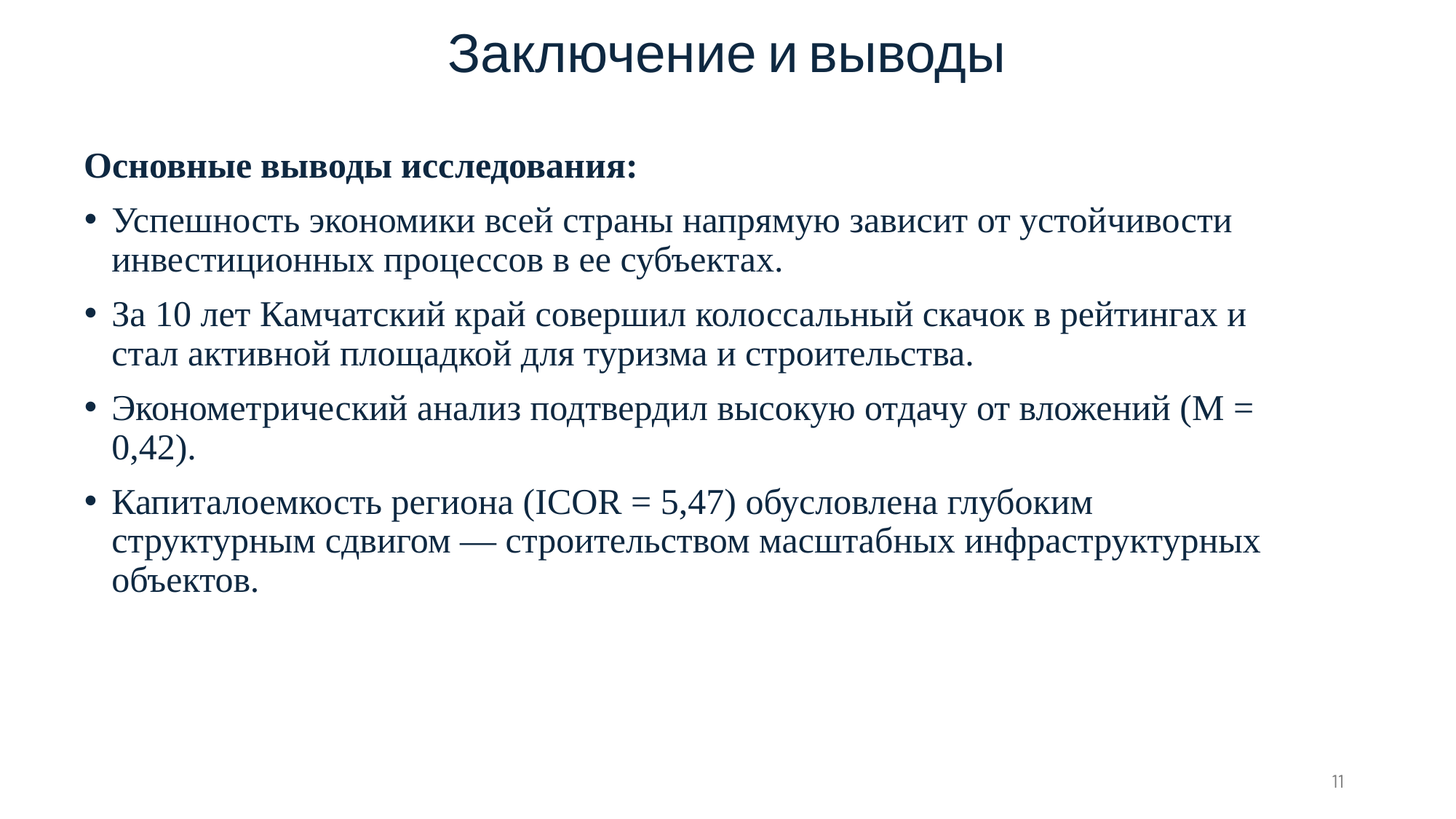

# Заключение и выводы
Основные выводы исследования:
Успешность экономики всей страны напрямую зависит от устойчивости инвестиционных процессов в ее субъектах.
За 10 лет Камчатский край совершил колоссальный скачок в рейтингах и стал активной площадкой для туризма и строительства.
Эконометрический анализ подтвердил высокую отдачу от вложений (М = 0,42).
Капиталоемкость региона (ICOR = 5,47) обусловлена глубоким структурным сдвигом — строительством масштабных инфраструктурных объектов.

11